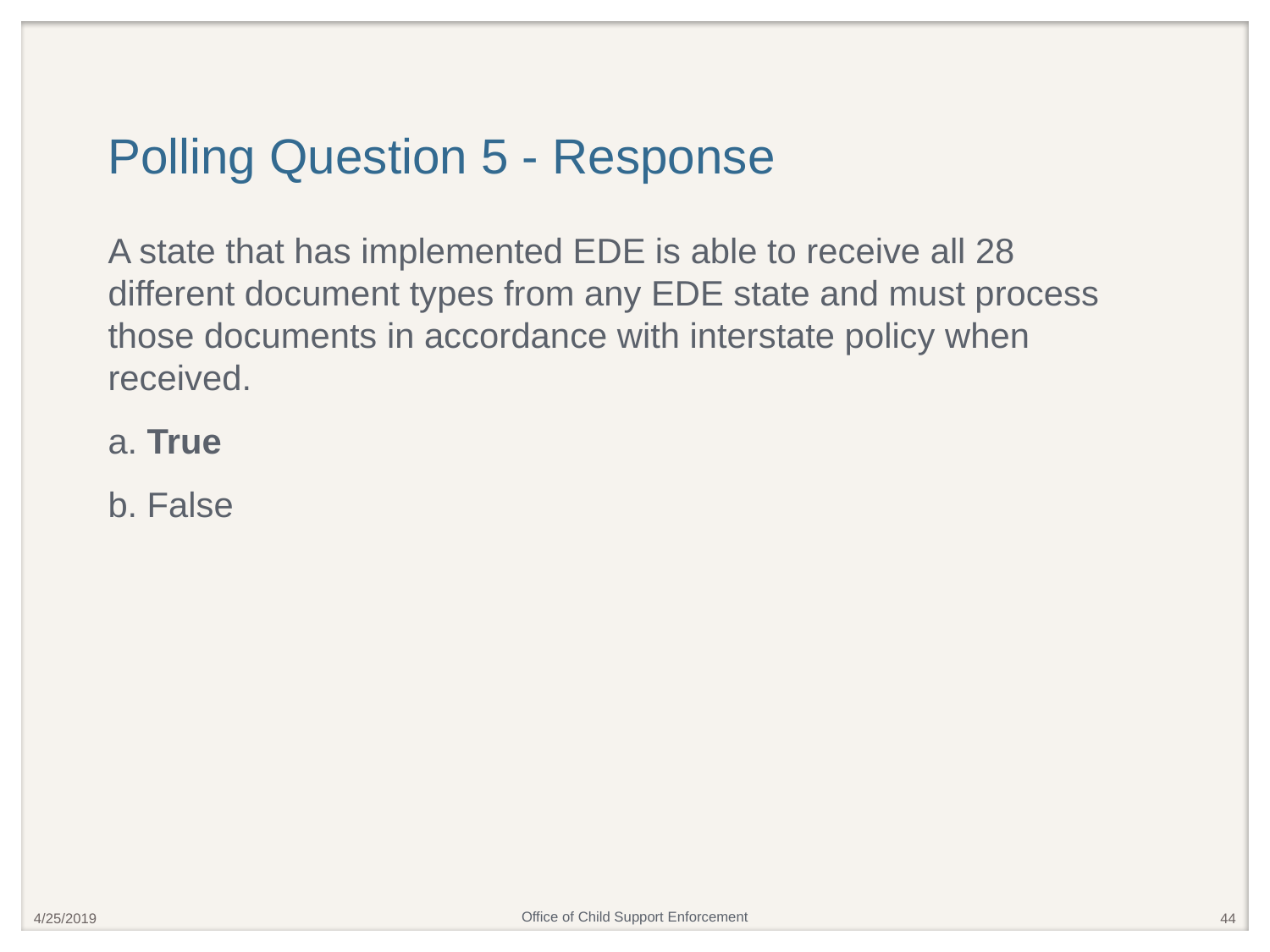

# Polling Question 5 - Response
A state that has implemented EDE is able to receive all 28 different document types from any EDE state and must process those documents in accordance with interstate policy when received.
a. True
b. False
4/25/2019
44